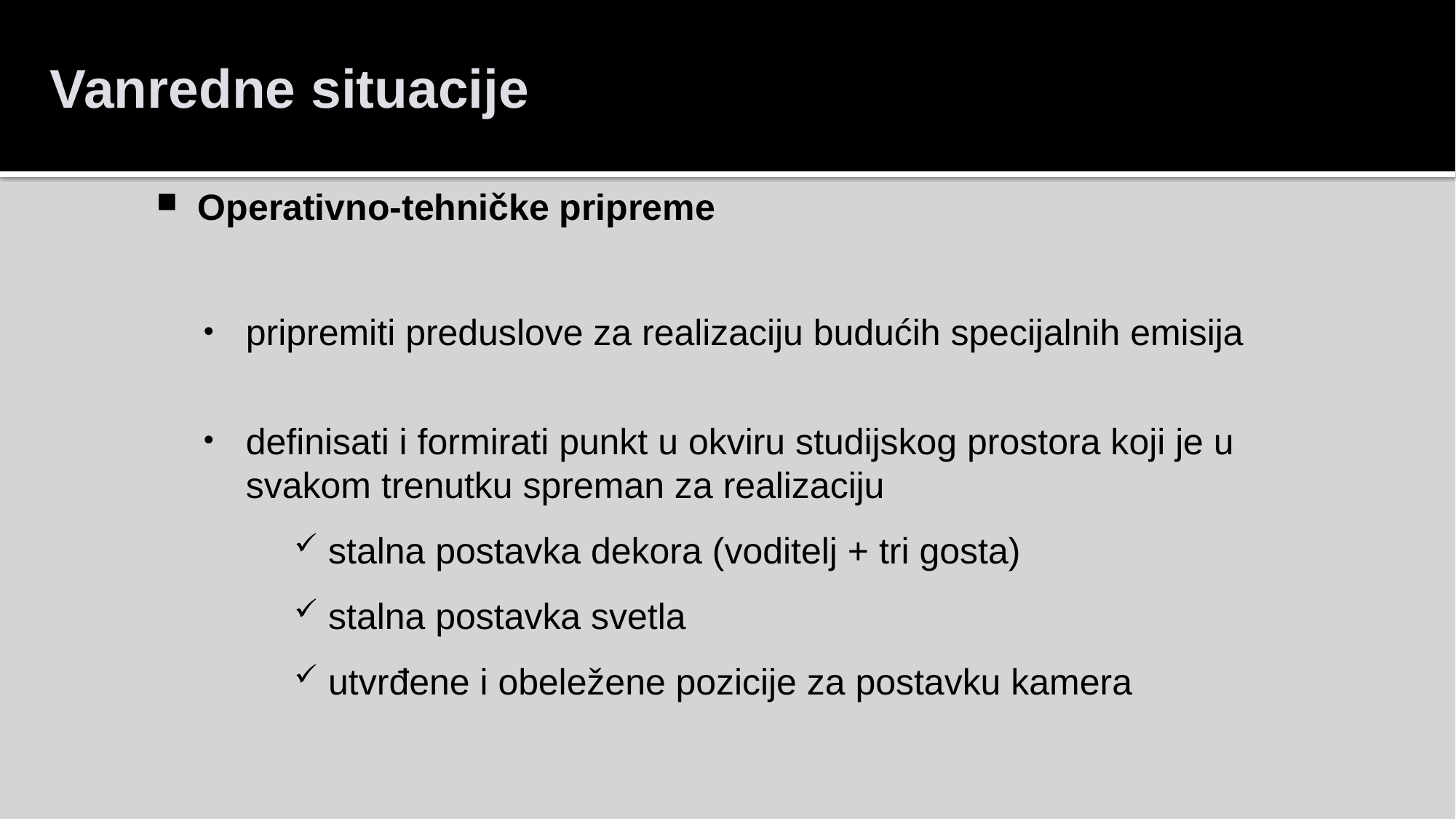

Vanredne situacije
Operativno-tehničke pripreme

pripremiti preduslove za realizaciju budućih specijalnih emisija

definisati i formirati punkt u okviru studijskog prostora koji je u svakom trenutku spreman za realizaciju
stalna postavka dekora (voditelj + tri gosta)
stalna postavka svetla
utvrđene i obeležene pozicije za postavku kamera